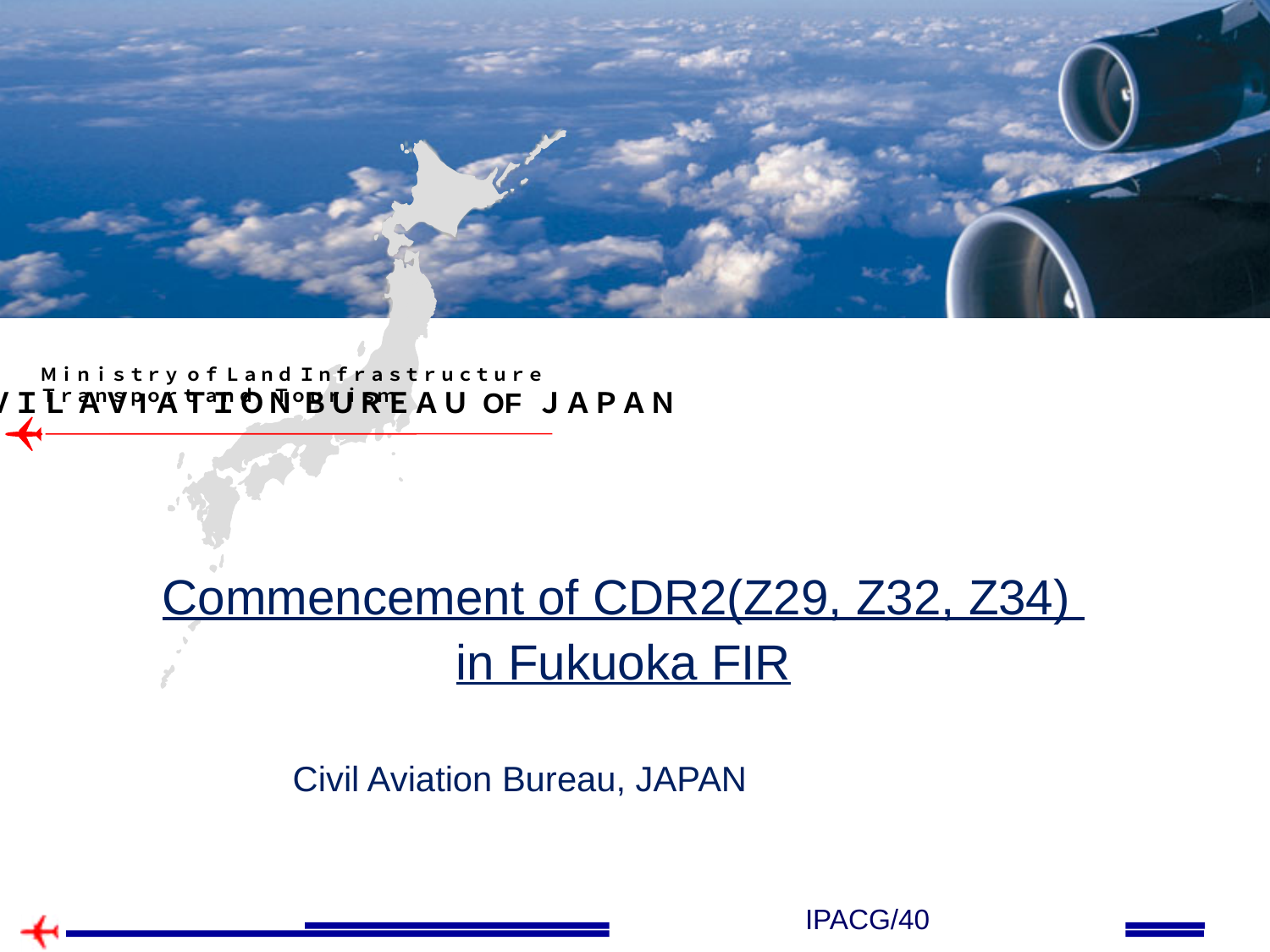

Commencement of CDR2(Z29, Z32, Z34)
in Fukuoka FIR

Civil Aviation Bureau, JAPAN